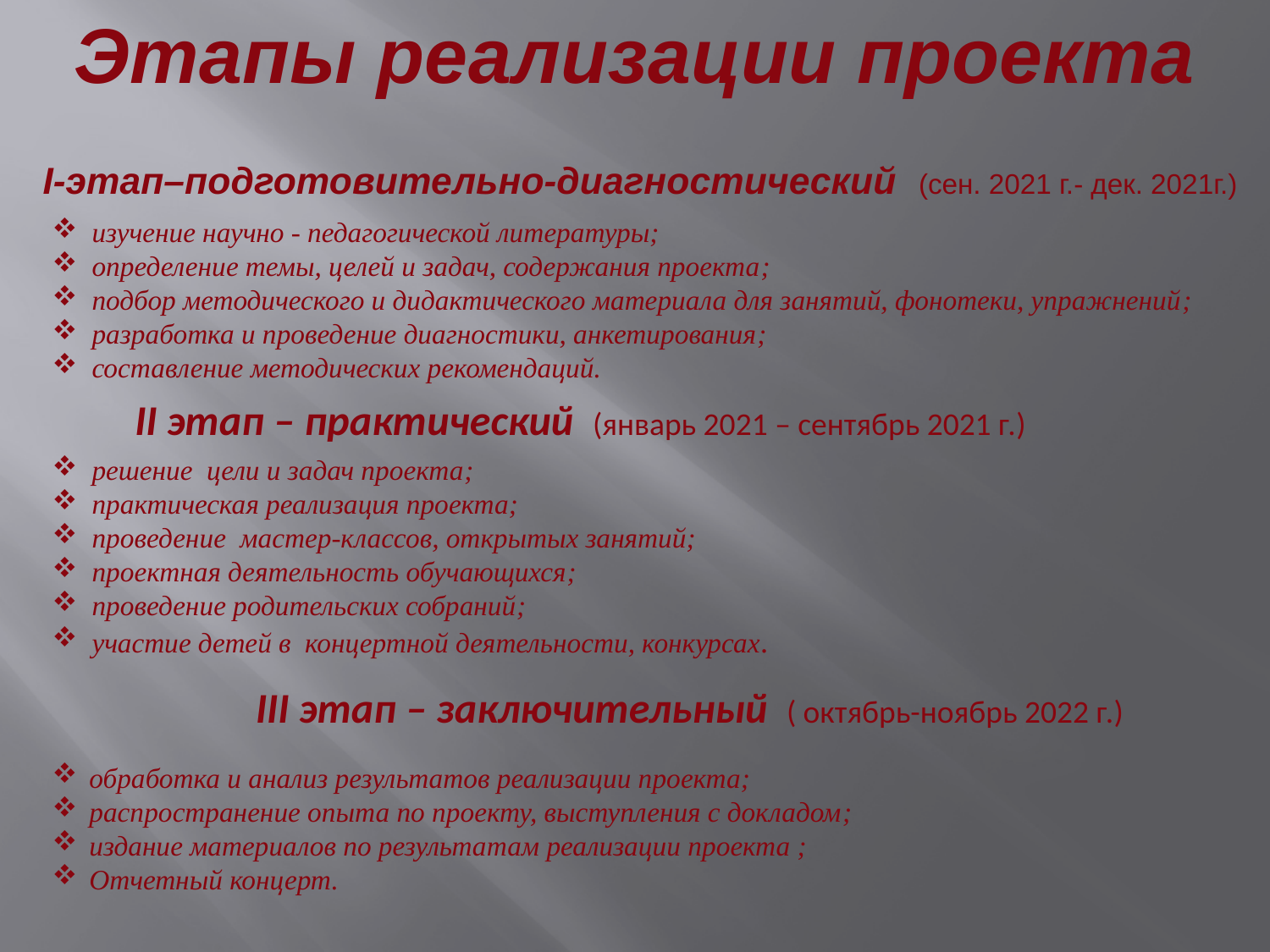

Этапы реализации проекта
 I-этап–подготовительно-диагностический  (сен. 2021 г.- дек. 2021г.)
изучение научно - педагогической литературы;
определение темы, целей и задач, содержания проекта;
подбор методического и дидактического материала для занятий, фонотеки, упражнений;
разработка и проведение диагностики, анкетирования;
составление методических рекомендаций.

II этап – практический  (январь 2021 – сентябрь 2021 г.)
решение  цели и задач проекта;
практическая реализация проекта;
проведение  мастер-классов, открытых занятий;
проектная деятельность обучающихся;
проведение родительских собраний;
участие детей в  концертной деятельности, конкурсах.
III этап – заключительный  ( октябрь-ноябрь 2022 г.)
обработка и анализ результатов реализации проекта;
распространение опыта по проекту, выступления с докладом;
издание материалов по результатам реализации проекта ;
Отчетный концерт.